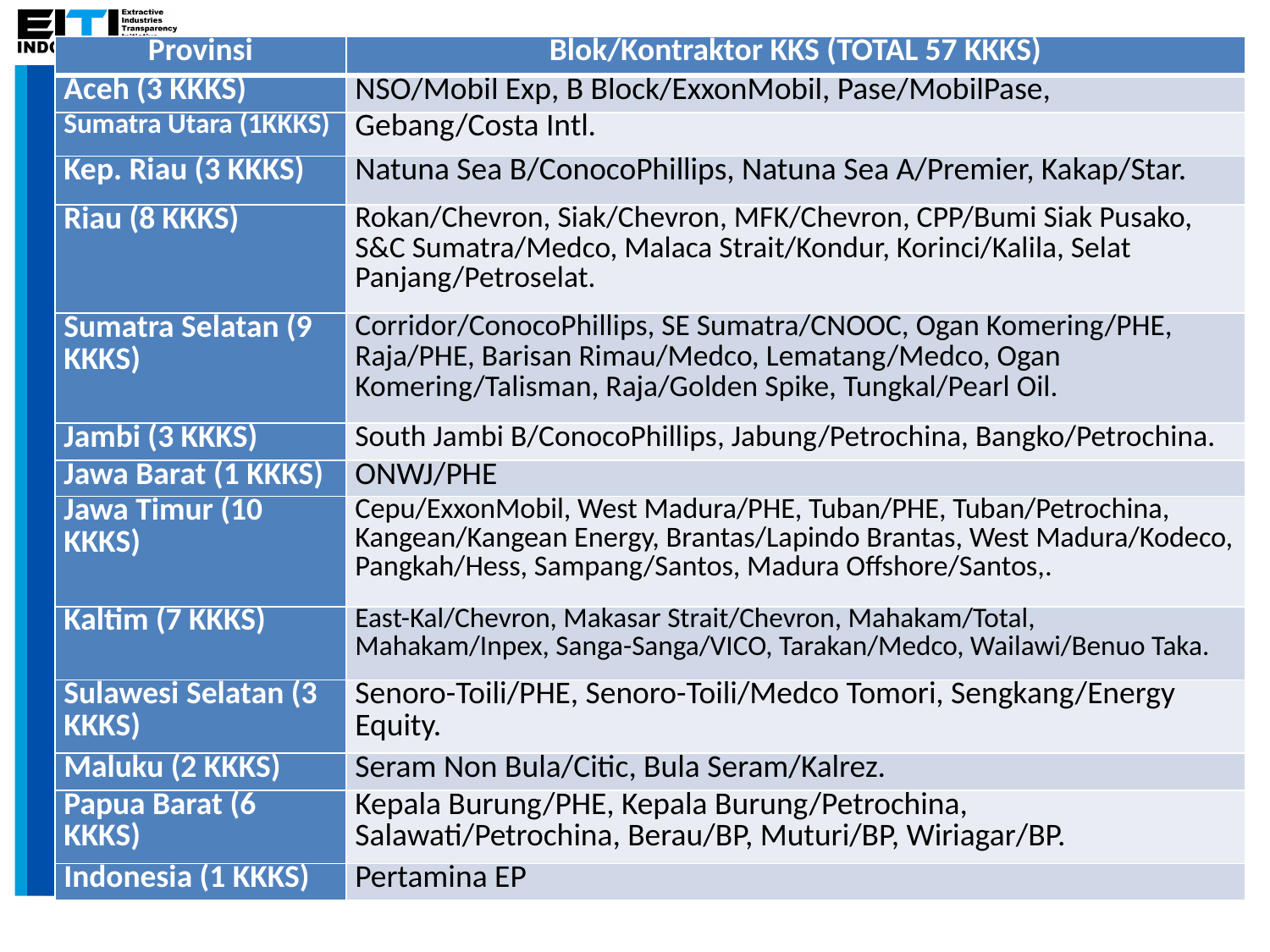

| Provinsi | Blok/Kontraktor KKS (TOTAL 57 KKKS) |
| --- | --- |
| Aceh (3 KKKS) | NSO/Mobil Exp, B Block/ExxonMobil, Pase/MobilPase, |
| Sumatra Utara (1KKKS) | Gebang/Costa Intl. |
| Kep. Riau (3 KKKS) | Natuna Sea B/ConocoPhillips, Natuna Sea A/Premier, Kakap/Star. |
| Riau (8 KKKS) | Rokan/Chevron, Siak/Chevron, MFK/Chevron, CPP/Bumi Siak Pusako, S&C Sumatra/Medco, Malaca Strait/Kondur, Korinci/Kalila, Selat Panjang/Petroselat. |
| Sumatra Selatan (9 KKKS) | Corridor/ConocoPhillips, SE Sumatra/CNOOC, Ogan Komering/PHE, Raja/PHE, Barisan Rimau/Medco, Lematang/Medco, Ogan Komering/Talisman, Raja/Golden Spike, Tungkal/Pearl Oil. |
| Jambi (3 KKKS) | South Jambi B/ConocoPhillips, Jabung/Petrochina, Bangko/Petrochina. |
| Jawa Barat (1 KKKS) | ONWJ/PHE |
| Jawa Timur (10 KKKS) | Cepu/ExxonMobil, West Madura/PHE, Tuban/PHE, Tuban/Petrochina, Kangean/Kangean Energy, Brantas/Lapindo Brantas, West Madura/Kodeco, Pangkah/Hess, Sampang/Santos, Madura Offshore/Santos,. |
| Kaltim (7 KKKS) | East-Kal/Chevron, Makasar Strait/Chevron, Mahakam/Total, Mahakam/Inpex, Sanga-Sanga/VICO, Tarakan/Medco, Wailawi/Benuo Taka. |
| Sulawesi Selatan (3 KKKS) | Senoro-Toili/PHE, Senoro-Toili/Medco Tomori, Sengkang/Energy Equity. |
| Maluku (2 KKKS) | Seram Non Bula/Citic, Bula Seram/Kalrez. |
| Papua Barat (6 KKKS) | Kepala Burung/PHE, Kepala Burung/Petrochina, Salawati/Petrochina, Berau/BP, Muturi/BP, Wiriagar/BP. |
| Indonesia (1 KKKS) | Pertamina EP |